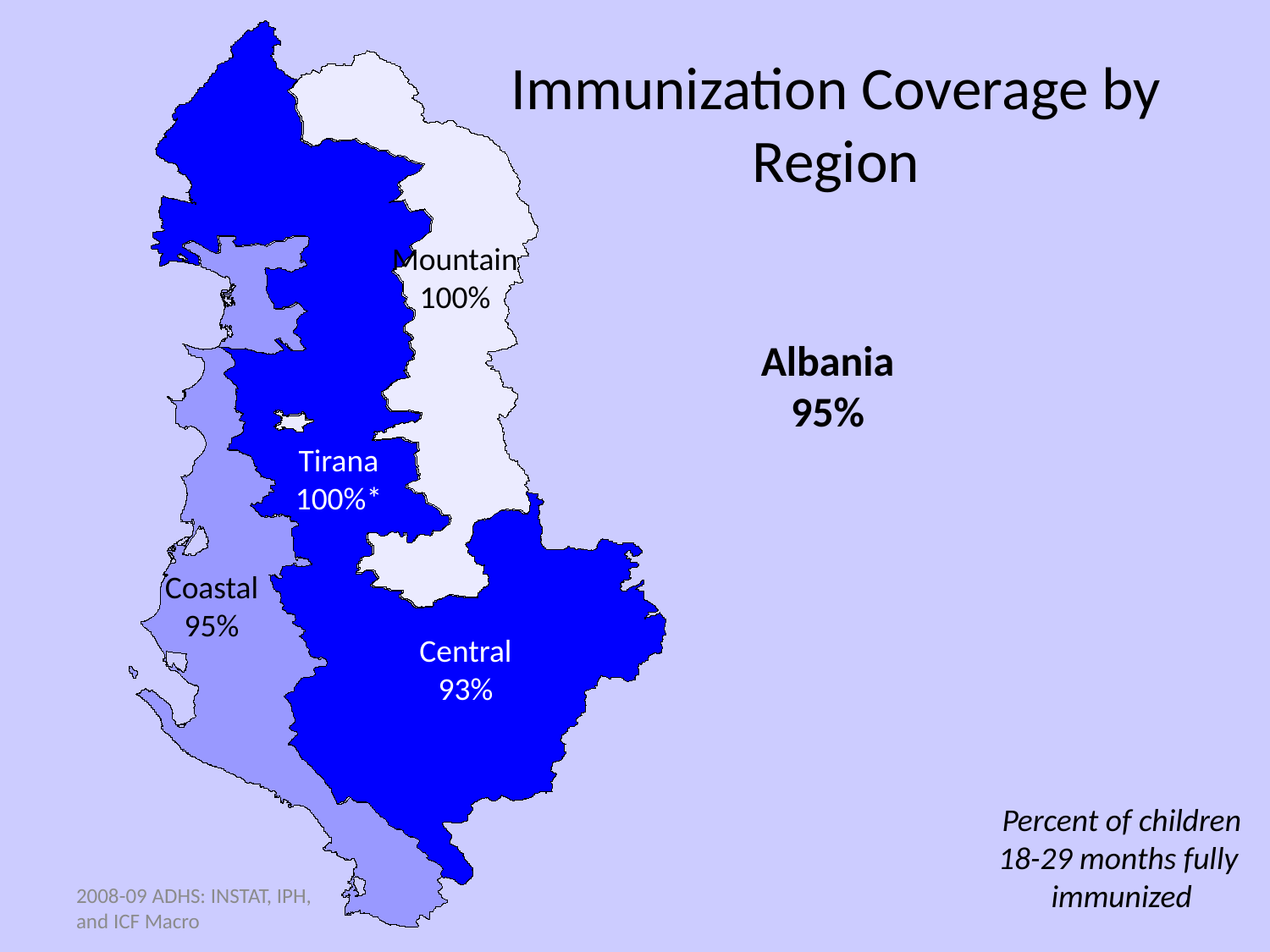

# Immunization Coverage by Region
Mountain
100%
Albania
95%
Tirana
100%*
Coastal
95%
Central
93%
Percent of children 18-29 months fully  immunized
2008-09 ADHS: INSTAT, IPH, and ICF Macro